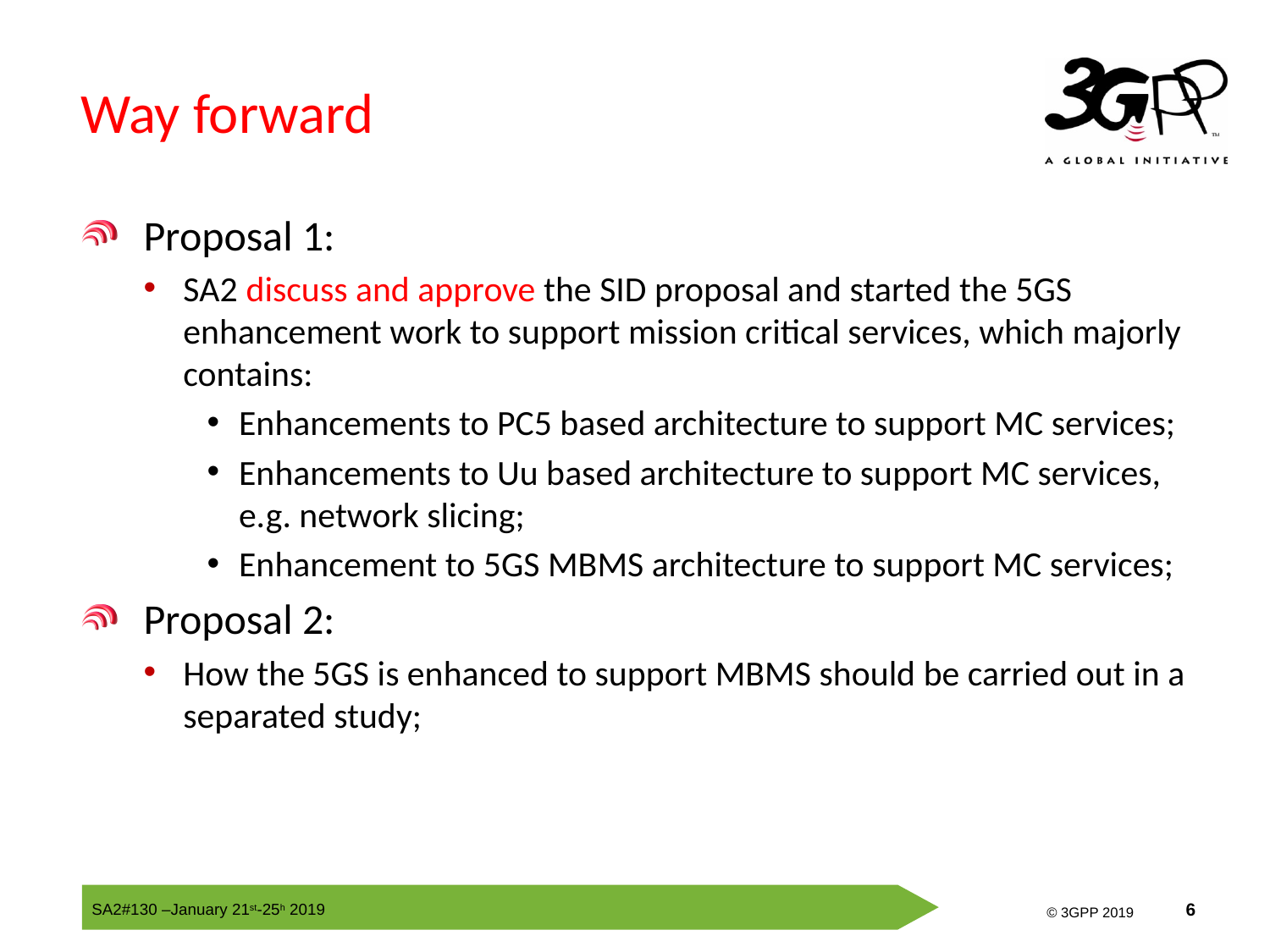

# Way forward
Proposal 1:
SA2 discuss and approve the SID proposal and started the 5GS enhancement work to support mission critical services, which majorly contains:
Enhancements to PC5 based architecture to support MC services;
Enhancements to Uu based architecture to support MC services, e.g. network slicing;
Enhancement to 5GS MBMS architecture to support MC services;
Proposal 2:
How the 5GS is enhanced to support MBMS should be carried out in a separated study;